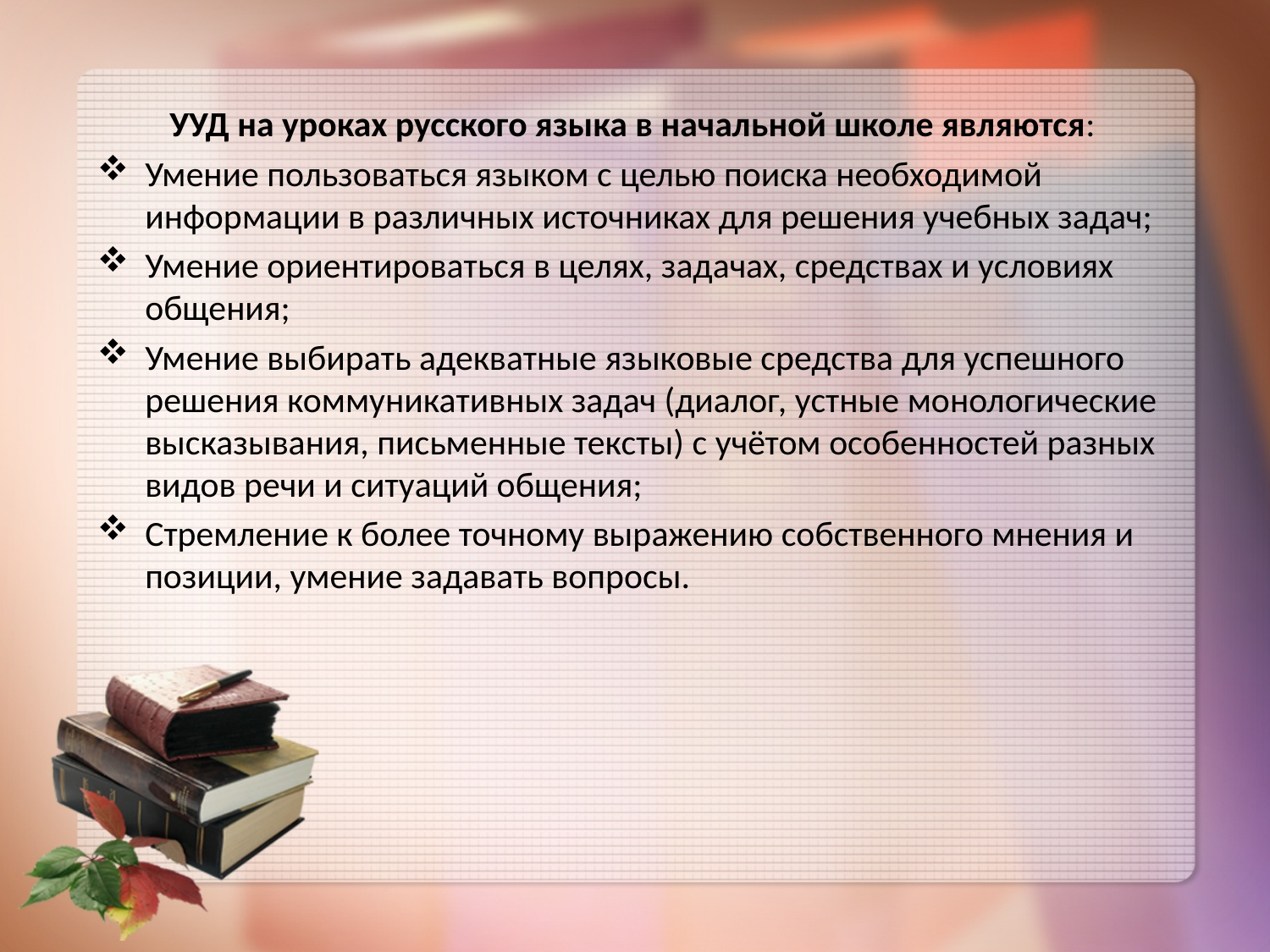

УУД на уроках русского языка в начальной школе являются:
Умение пользоваться языком с целью поиска необходимой информации в различных источниках для решения учебных задач;
Умение ориентироваться в целях, задачах, средствах и условиях общения;
Умение выбирать адекватные языковые средства для успешного решения коммуникативных задач (диалог, устные монологические высказывания, письменные тексты) с учётом особенностей разных видов речи и ситуаций общения;
Стремление к более точному выражению собственного мнения и позиции, умение задавать вопросы.